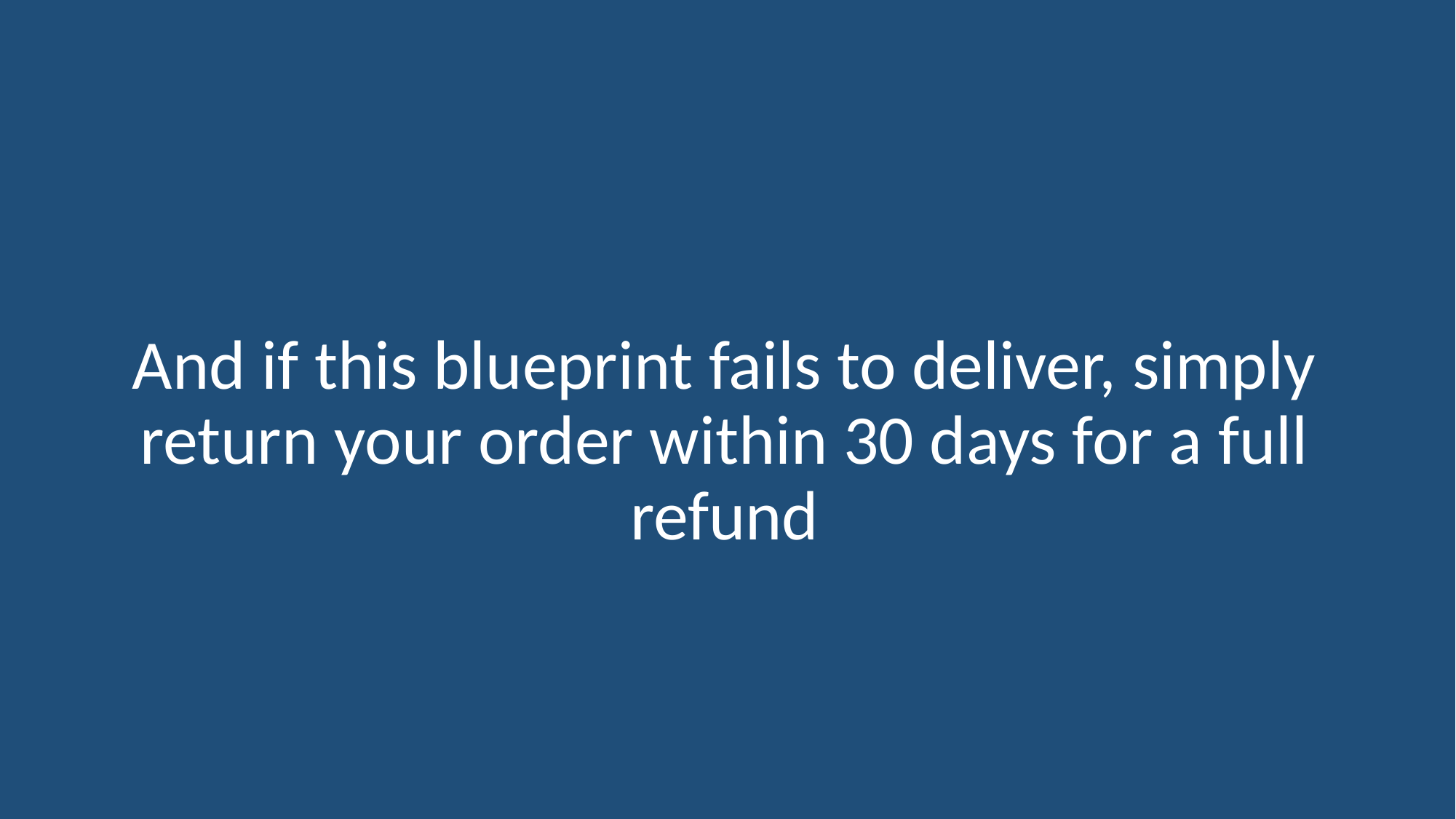

And if this blueprint fails to deliver, simply return your order within 30 days for a full refund